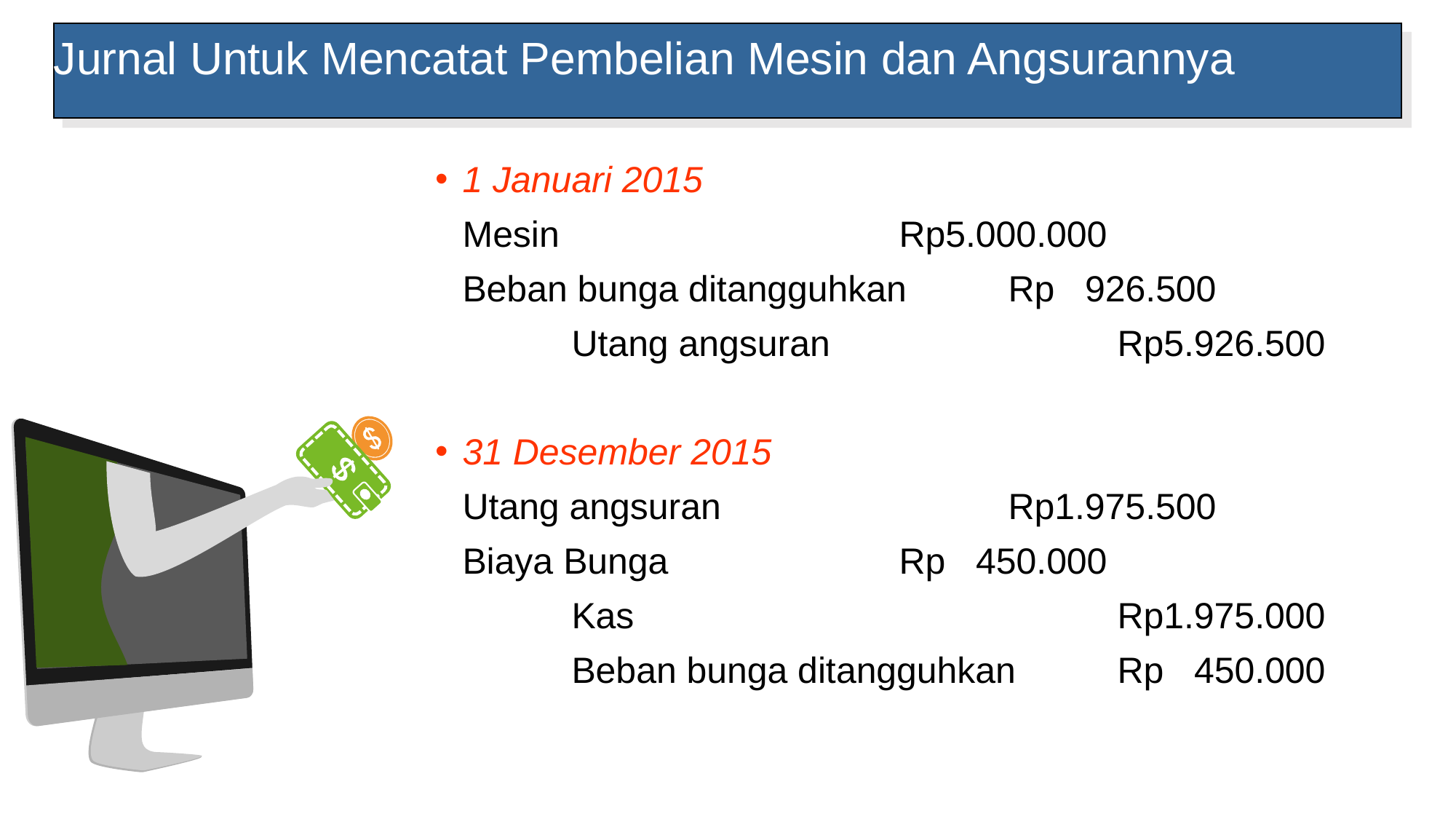

Jurnal Untuk Mencatat Pembelian Mesin dan Angsurannya
1 Januari 2015
	Mesin				Rp5.000.000
	Beban bunga ditangguhkan	Rp   926.500
		Utang angsuran			Rp5.926.500

31 Desember 2015
	Utang angsuran			Rp1.975.500
	Biaya Bunga			Rp   450.000
		Kas					Rp1.975.000
		Beban bunga ditangguhkan	Rp   450.000